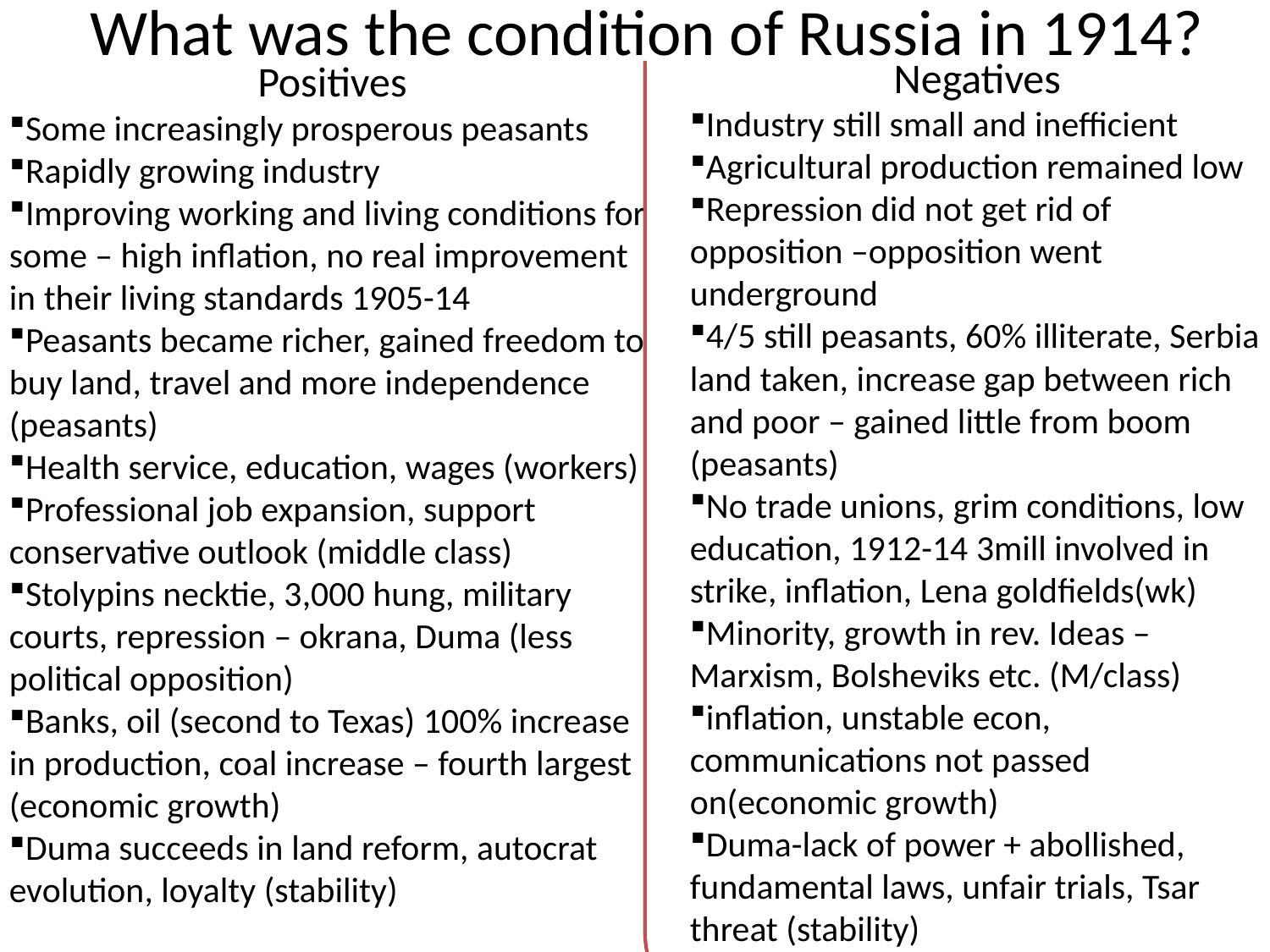

Positives
Some increasingly prosperous peasants
Rapidly growing industry
Improving working and living conditions for some – high inflation, no real improvement in their living standards 1905-14
Peasants became richer, gained freedom to buy land, travel and more independence (peasants)
Health service, education, wages (workers)
Professional job expansion, support conservative outlook (middle class)
Stolypins necktie, 3,000 hung, military courts, repression – okrana, Duma (less political opposition)
Banks, oil (second to Texas) 100% increase in production, coal increase – fourth largest (economic growth)
Duma succeeds in land reform, autocrat evolution, loyalty (stability)

Negatives
Industry still small and inefficient
Agricultural production remained low
Repression did not get rid of opposition –opposition went underground
4/5 still peasants, 60% illiterate, Serbia land taken, increase gap between rich and poor – gained little from boom (peasants)
No trade unions, grim conditions, low education, 1912-14 3mill involved in strike, inflation, Lena goldfields(wk)
Minority, growth in rev. Ideas – Marxism, Bolsheviks etc. (M/class)
inflation, unstable econ, communications not passed on(economic growth)
Duma-lack of power + abollished, fundamental laws, unfair trials, Tsar threat (stability)

# What was the condition of Russia in 1914?
Lena Goldfield Massacre - 1912

Gold miners
Long hours
Low pay
Bolsheviks help
Troops opened fire on protestors
500 killed

Tsars Mother – “We are going to great steps towards some kind of catastrophe”